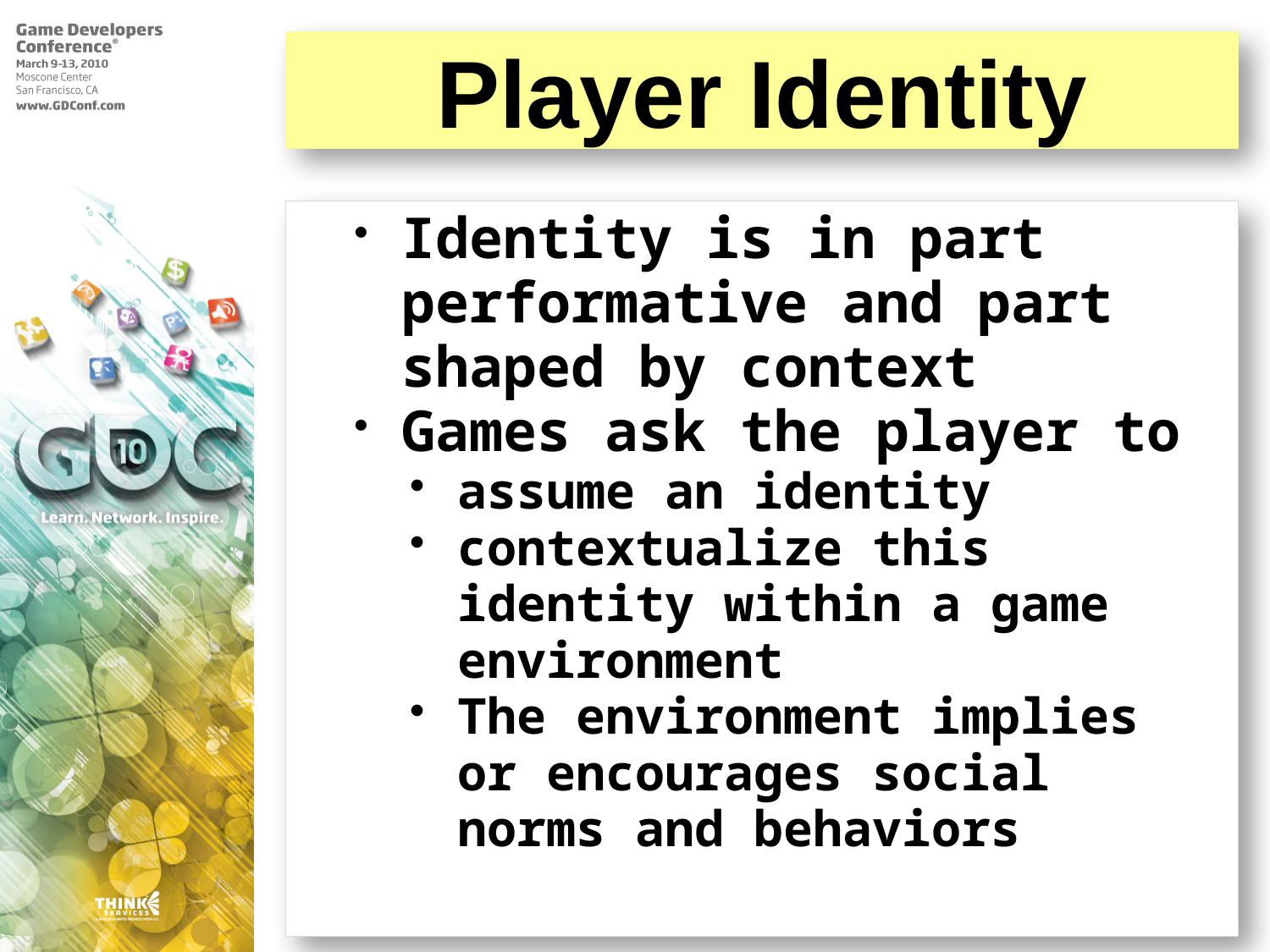

# Player Identity
Identity is in part performative and part shaped by context
Games ask the player to
assume an identity
contextualize this identity within a game environment
The environment implies or encourages social norms and behaviors